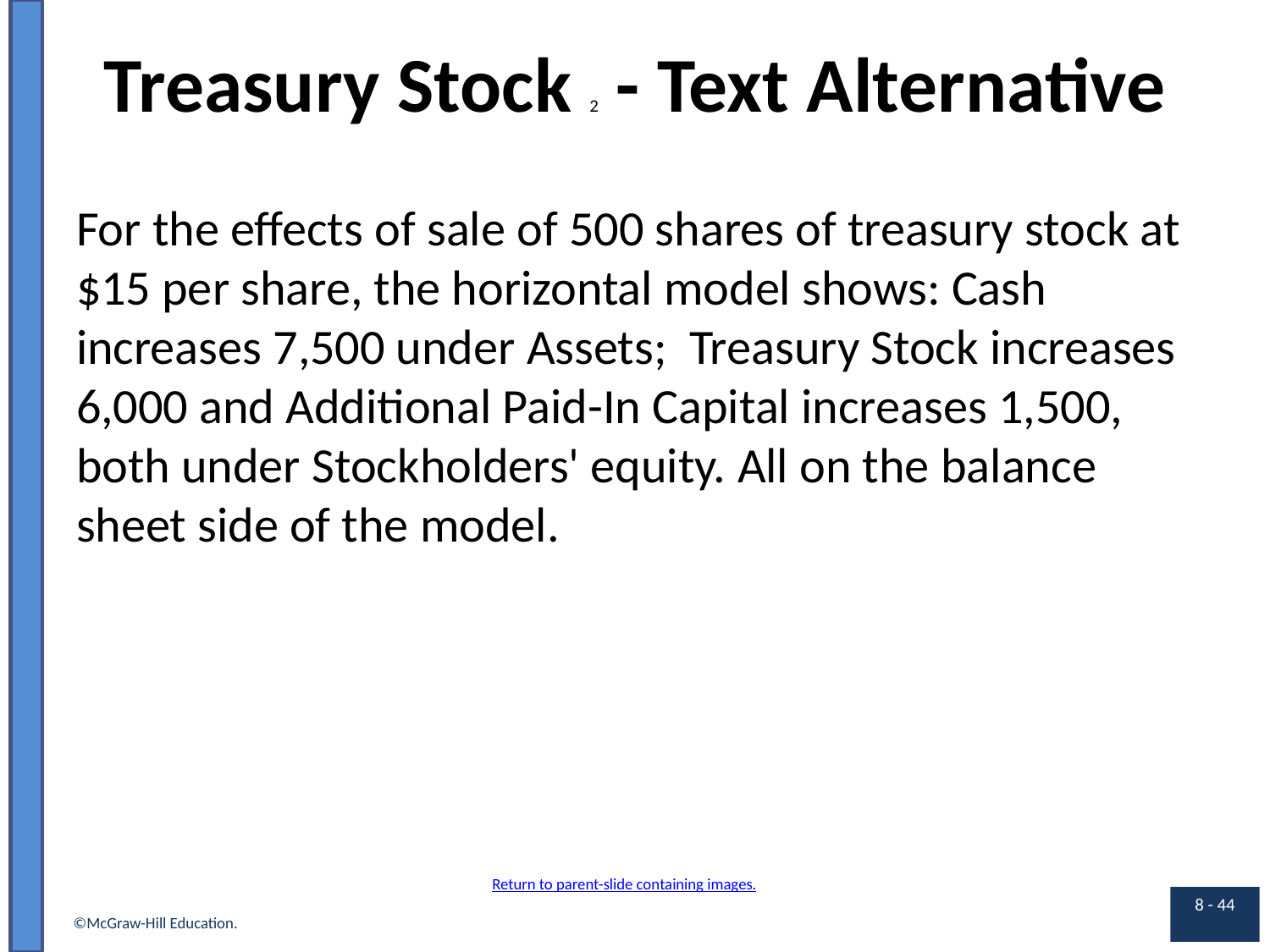

# Treasury Stock 2 - Text Alternative
For the effects of sale of 500 shares of treasury stock at $15 per share, the horizontal model shows: Cash increases 7,500 under Assets;  Treasury Stock increases 6,000 and Additional Paid-In Capital increases 1,500, both under Stockholders' equity. All on the balance sheet side of the model.
Return to parent-slide containing images.